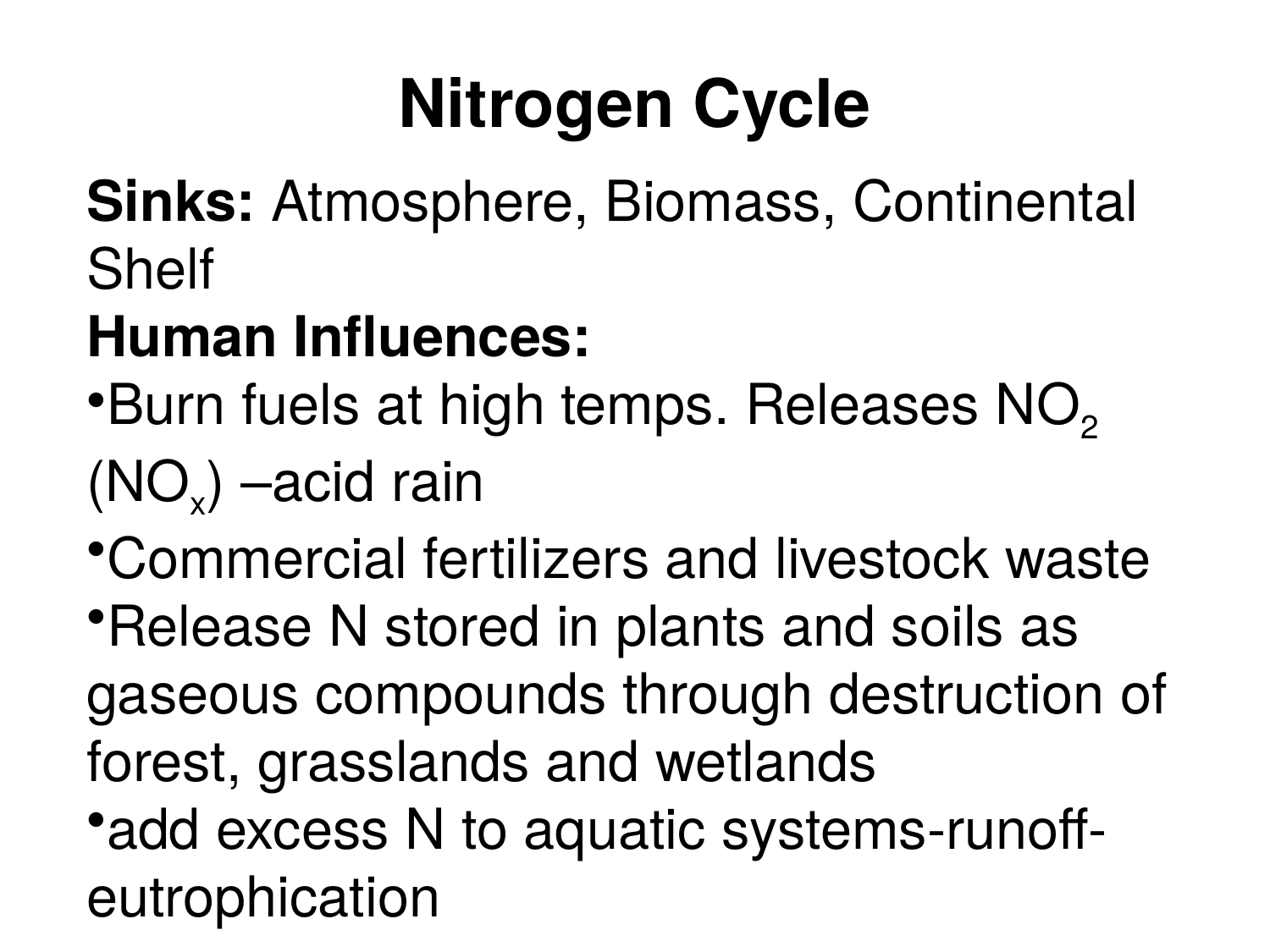

Nitrogen Cycle
Sinks: Atmosphere, Biomass, Continental Shelf
Human Influences:
Burn fuels at high temps. Releases NO2 (NOx) –acid rain
Commercial fertilizers and livestock waste
Release N stored in plants and soils as gaseous compounds through destruction of forest, grasslands and wetlands
add excess N to aquatic systems-runoff-eutrophication
© Brooks/Cole Publishing Company / ITP